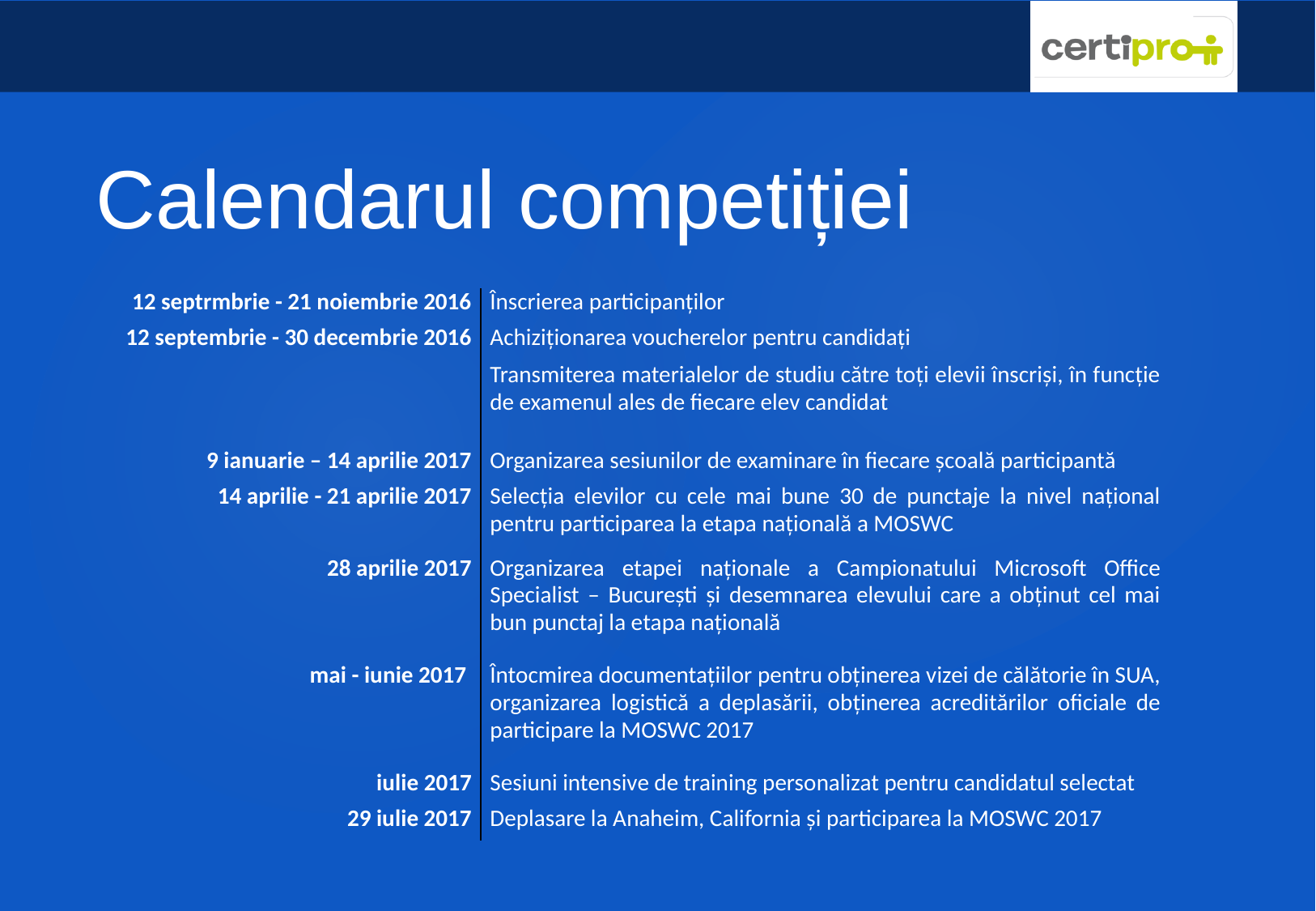

# Calendarul competiției
| 12 septrmbrie - 21 noiembrie 2016 | Înscrierea participanților |
| --- | --- |
| 12 septembrie - 30 decembrie 2016 | Achiziționarea voucherelor pentru candidați Transmiterea materialelor de studiu către toți elevii înscriși, în funcție de examenul ales de fiecare elev candidat |
| 9 ianuarie – 14 aprilie 2017 | Organizarea sesiunilor de examinare în fiecare școală participantă |
| 14 aprilie - 21 aprilie 2017 | Selecția elevilor cu cele mai bune 30 de punctaje la nivel național pentru participarea la etapa națională a MOSWC |
| 28 aprilie 2017 | Organizarea etapei naționale a Campionatului Microsoft Office Specialist – București și desemnarea elevului care a obținut cel mai bun punctaj la etapa națională |
| mai - iunie 2017 | Întocmirea documentațiilor pentru obținerea vizei de călătorie în SUA, organizarea logistică a deplasării, obținerea acreditărilor oficiale de participare la MOSWC 2017 |
| iulie 2017 | Sesiuni intensive de training personalizat pentru candidatul selectat |
| 29 iulie 2017 | Deplasare la Anaheim, California și participarea la MOSWC 2017 |